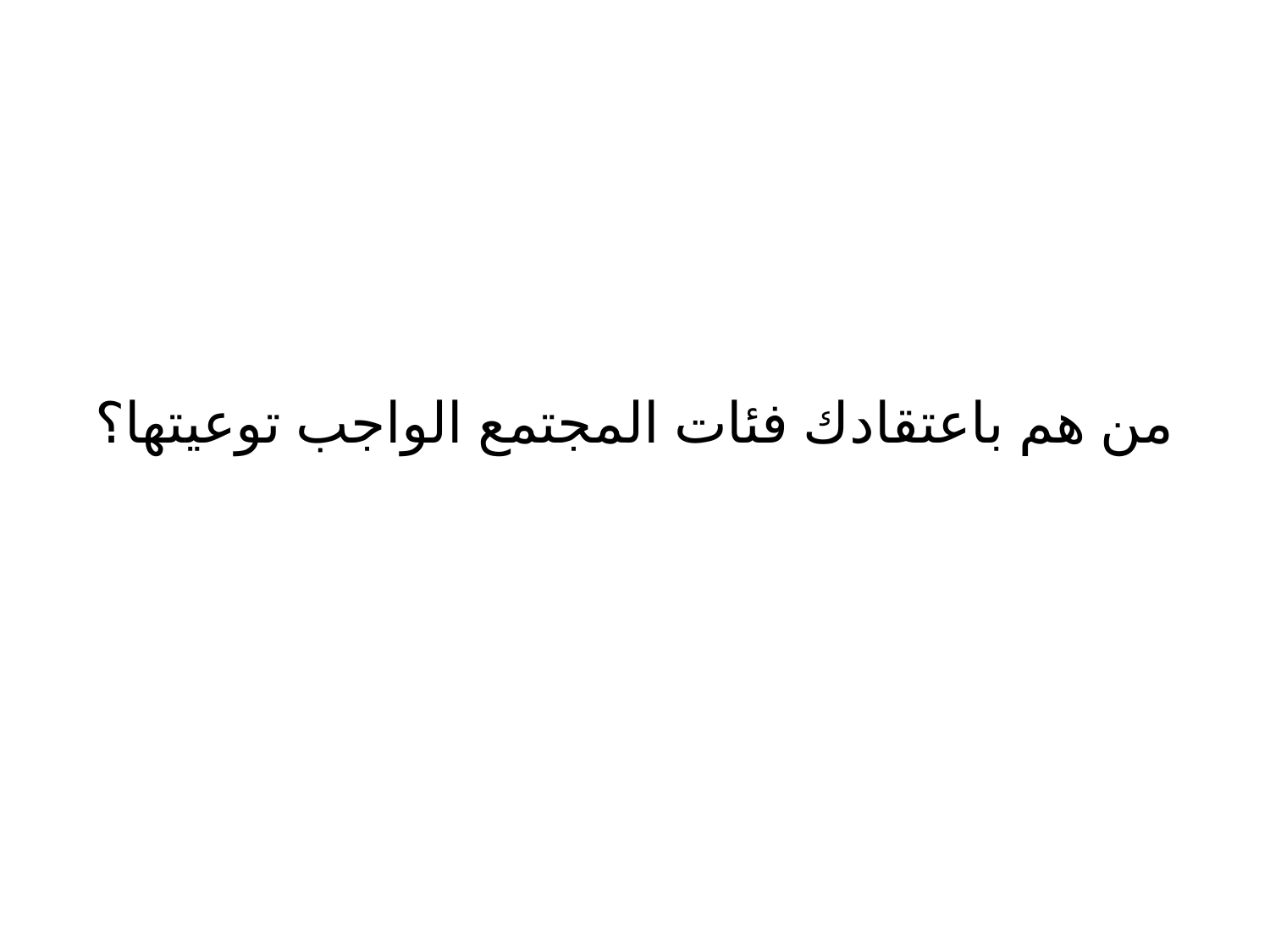

#

من هم باعتقادك فئات المجتمع الواجب توعيتها؟